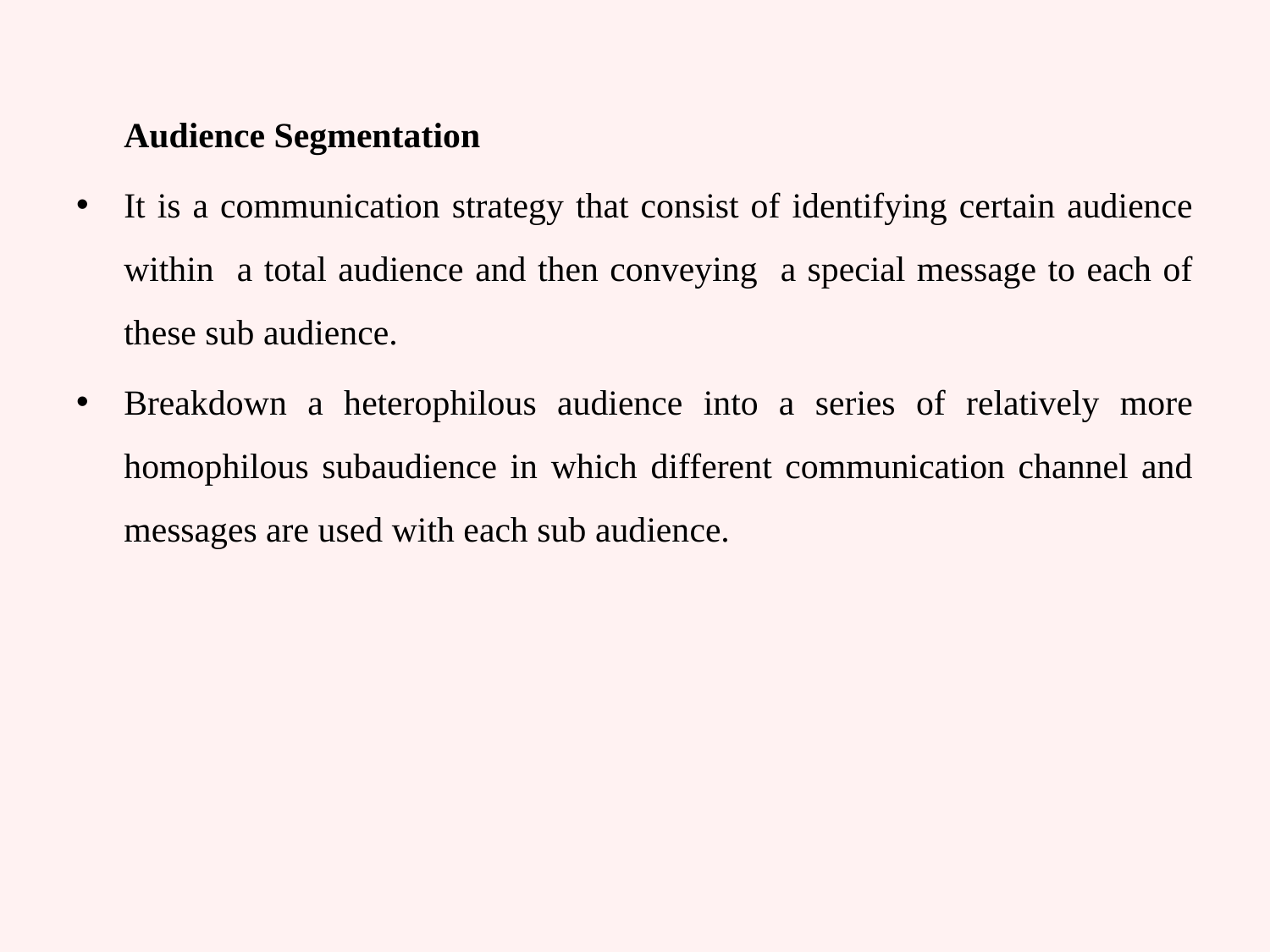

Audience Segmentation
It is a communication strategy that consist of identifying certain audience within  a total audience and then conveying  a special message to each of these sub audience.
Breakdown a heterophilous audience into a series of relatively more homophilous subaudience in which different communication channel and messages are used with each sub audience.